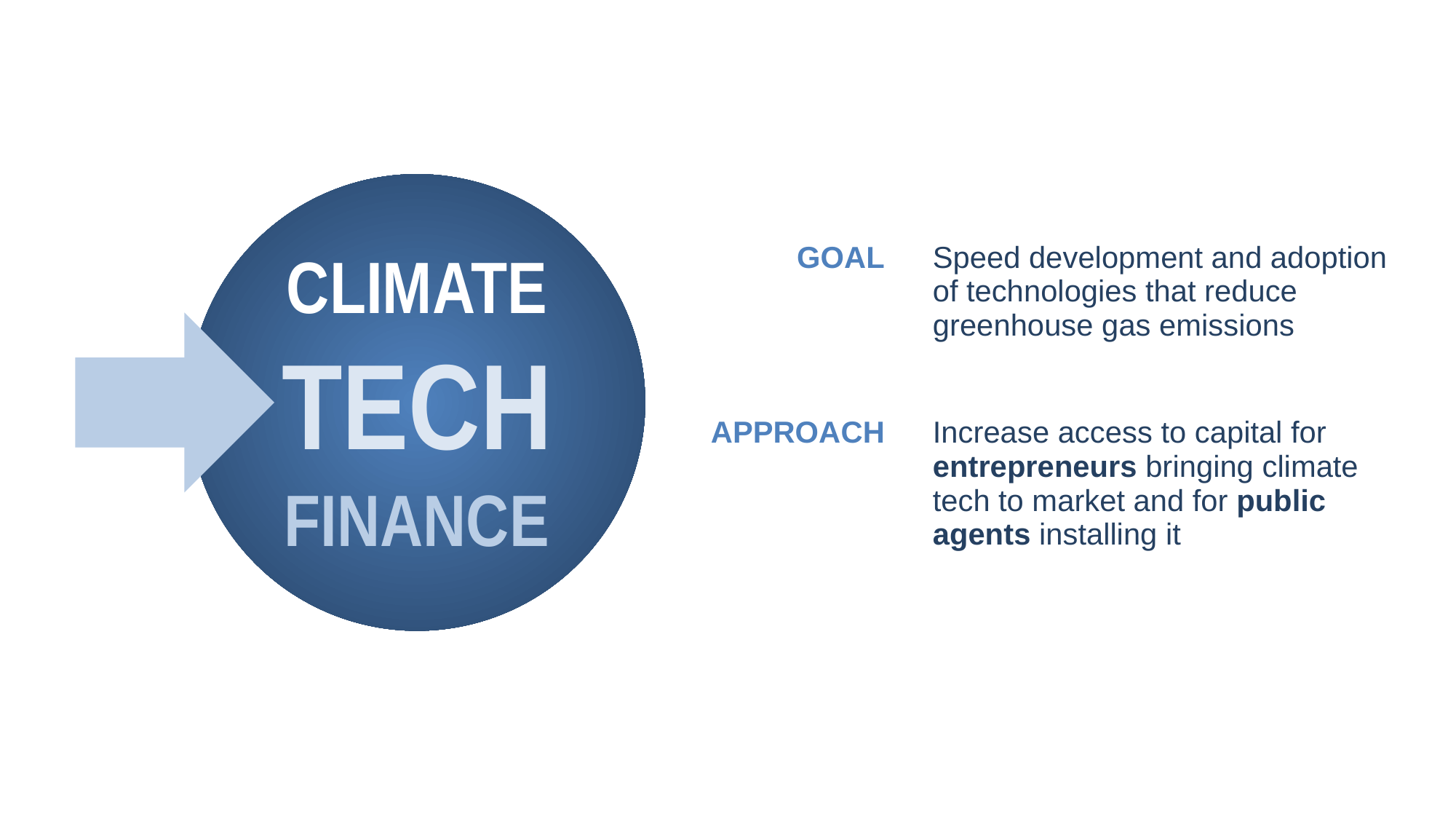

CLIMATE
TECH
FINANCE
| GOAL |  | Speed development and adoption of technologies that reduce greenhouse gas emissions |
| --- | --- | --- |
| APPROACH |  | Increase access to capital for entrepreneurs bringing climate tech to market and for public agents installing it |